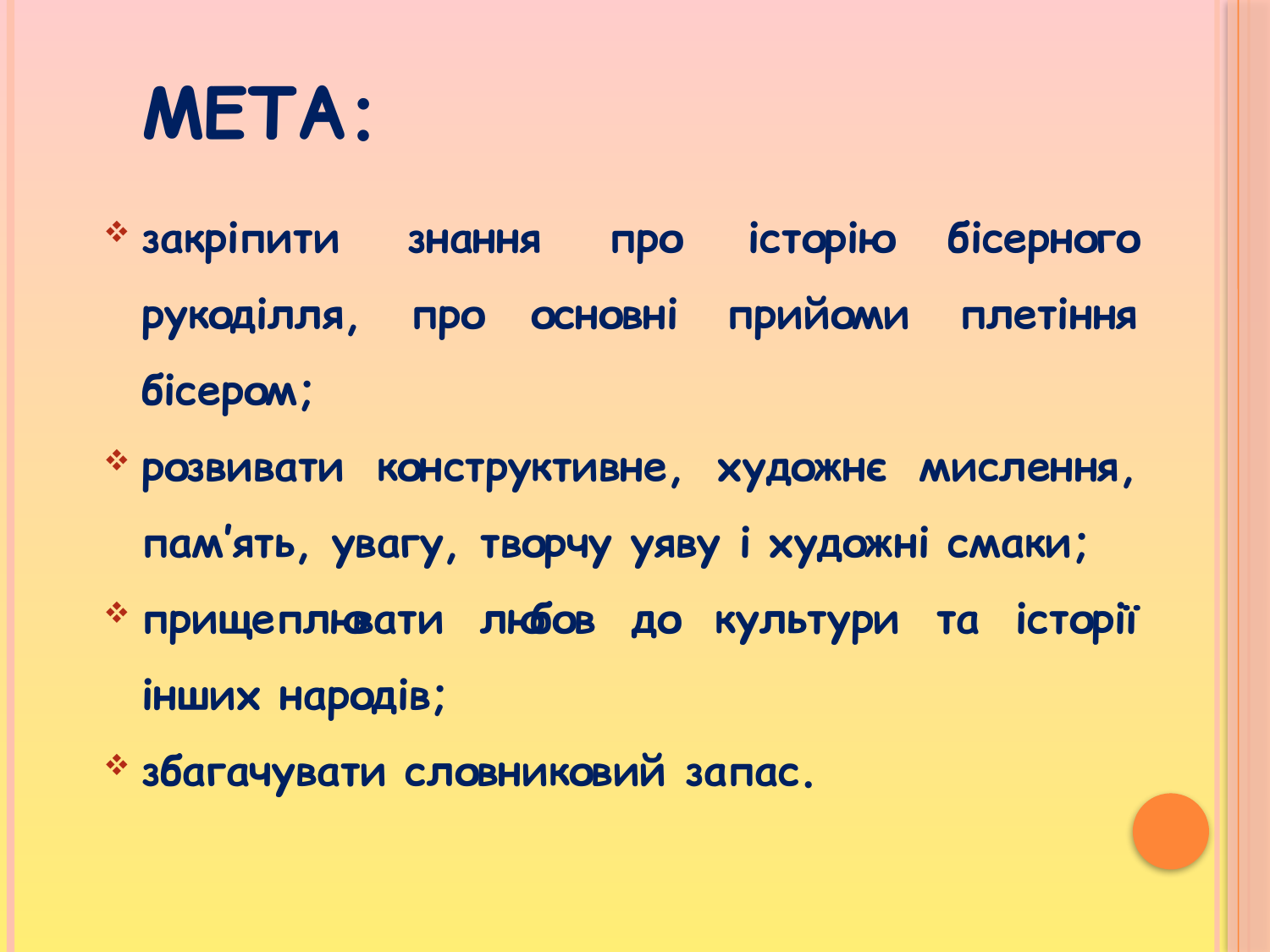

# Мета:
закріпити знання про історію бісерного рукоділля, про основні прийоми плетіння бісером;
розвивати конструктивне, художнє мислення, пам’ять, увагу, творчу уяву і художні смаки;
прищеплювати любов до культури та історії інших народів;
збагачувати словниковий запас.